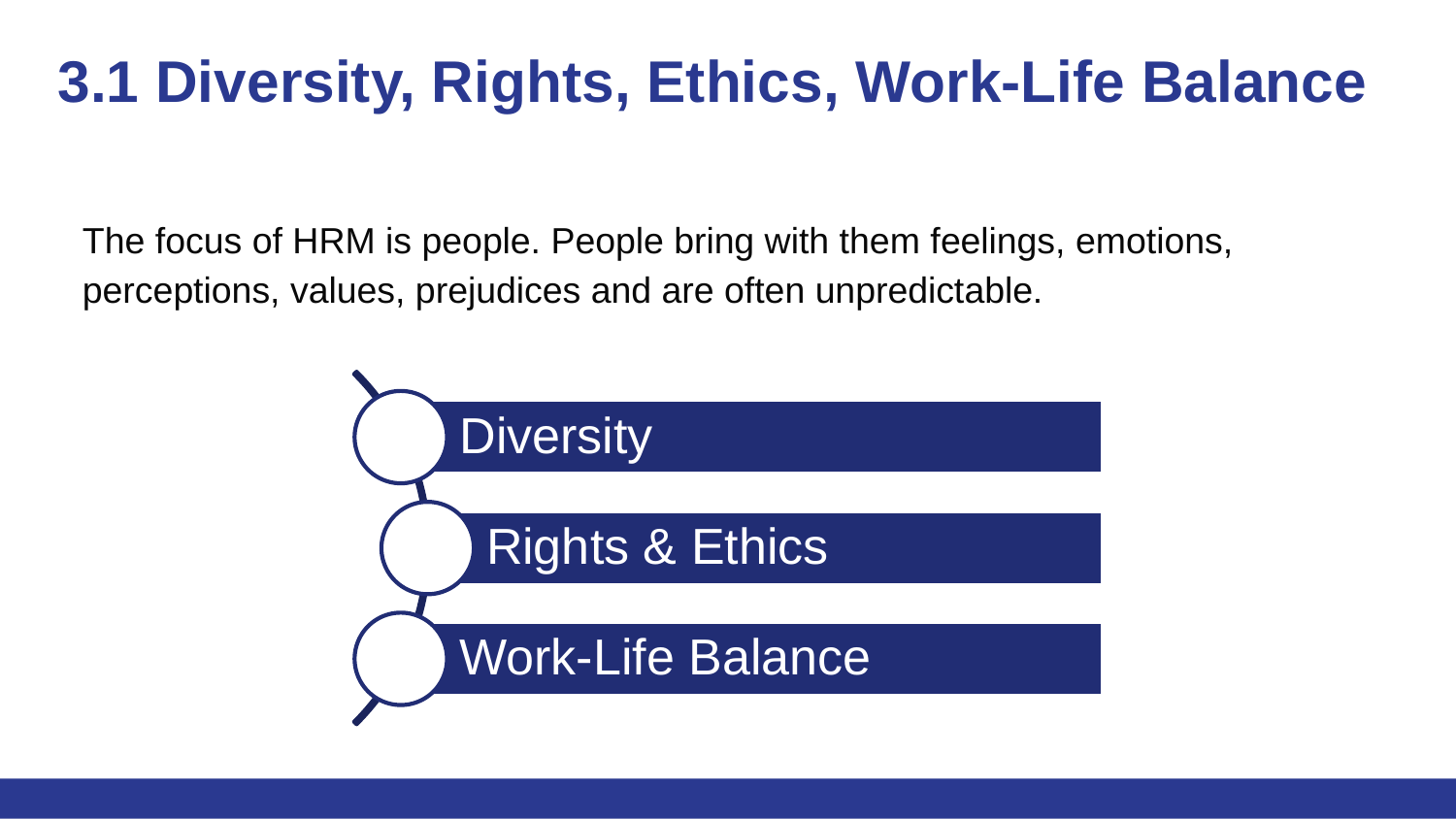

# 3.1 Diversity, Rights, Ethics, Work-Life Balance
The focus of HRM is people. People bring with them feelings, emotions, perceptions, values, prejudices and are often unpredictable.
Diversity
Rights & Ethics
Work-Life Balance